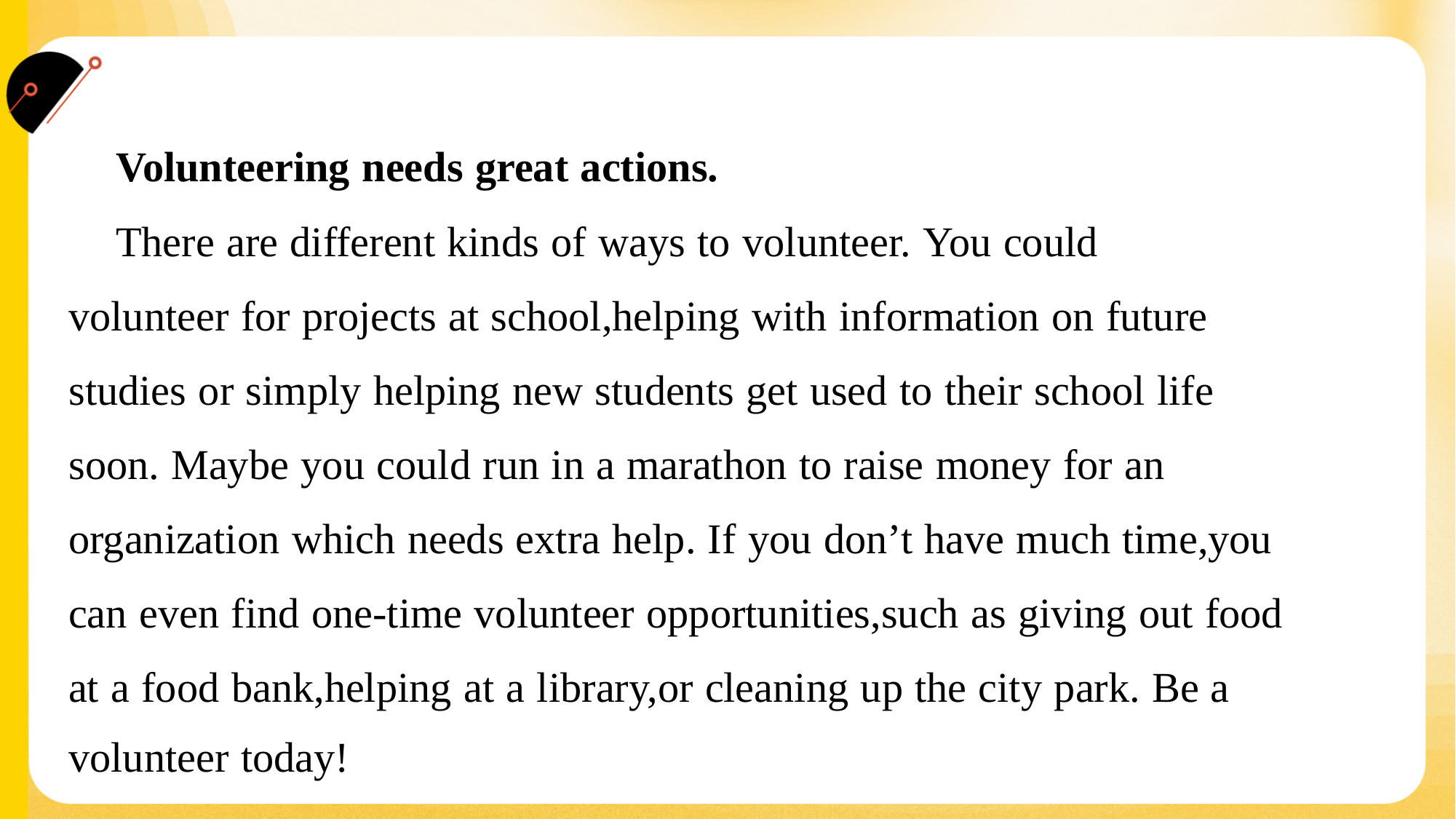

Volunteering needs great actions.
    There are different kinds of ways to volunteer. You could
volunteer for projects at school,helping with information on future
studies or simply helping new students get used to their school life
soon. Maybe you could run in a marathon to raise money for an
organization which needs extra help. If you don’t have much time,you
can even find one-time volunteer opportunities,such as giving out food
at a food bank,helping at a library,or cleaning up the city park. Be a
volunteer today!